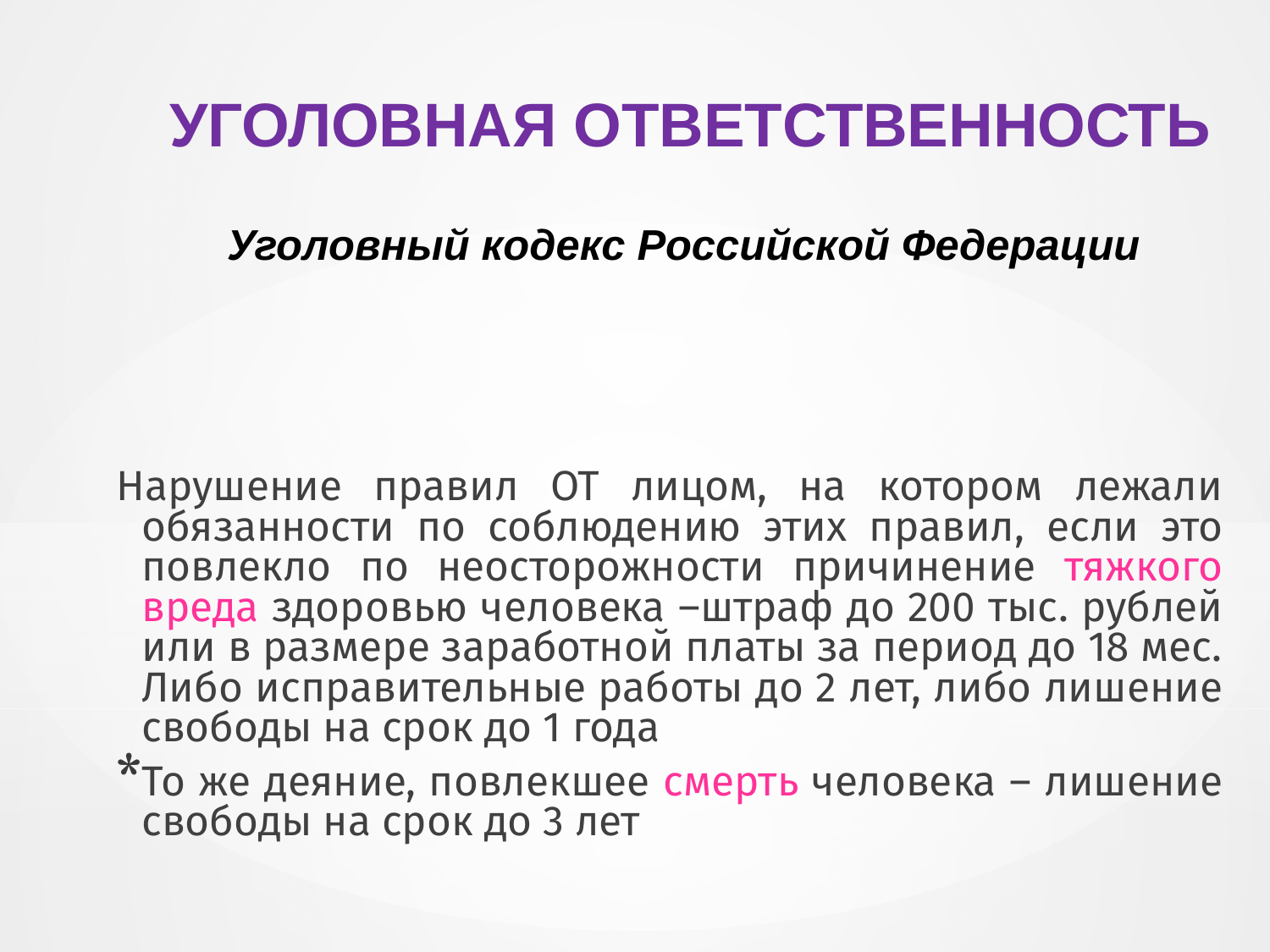

УГОЛОВНАЯ ОТВЕТСТВЕННОСТЬ
Уголовный кодекс Российской Федерации
Нарушение правил ОТ лицом, на котором лежали обязанности по соблюдению этих правил, если это повлекло по неосторожности причинение тяжкого вреда здоровью человека –штраф до 200 тыс. рублей или в размере заработной платы за период до 18 мес. Либо исправительные работы до 2 лет, либо лишение свободы на срок до 1 года
То же деяние, повлекшее смерть человека – лишение свободы на срок до 3 лет